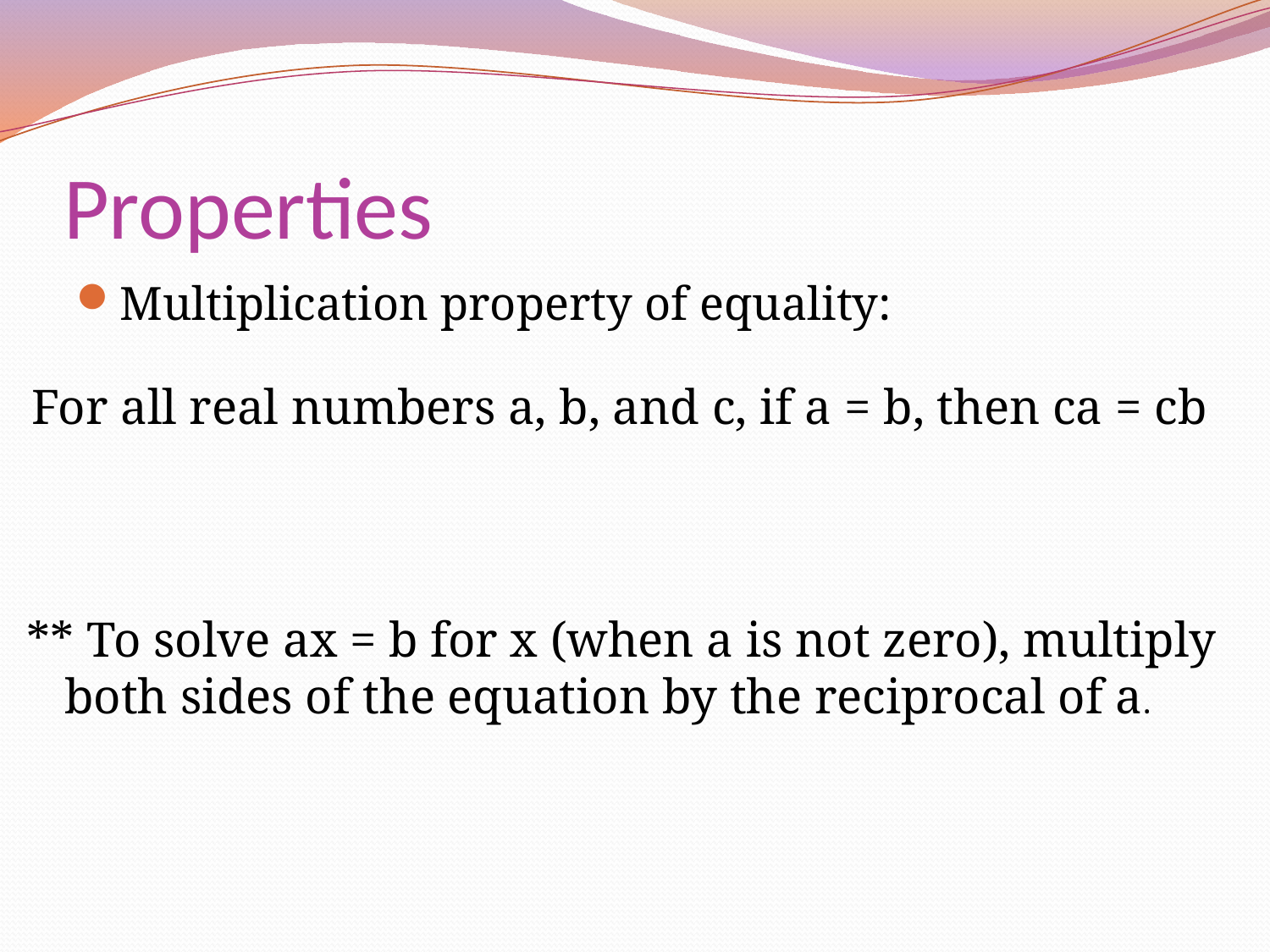

# Properties
Multiplication property of equality:

For all real numbers a, b, and c, if a = b, then ca = cb
** To solve ax = b for x (when a is not zero), multiply
   both sides of the equation by the reciprocal of a.